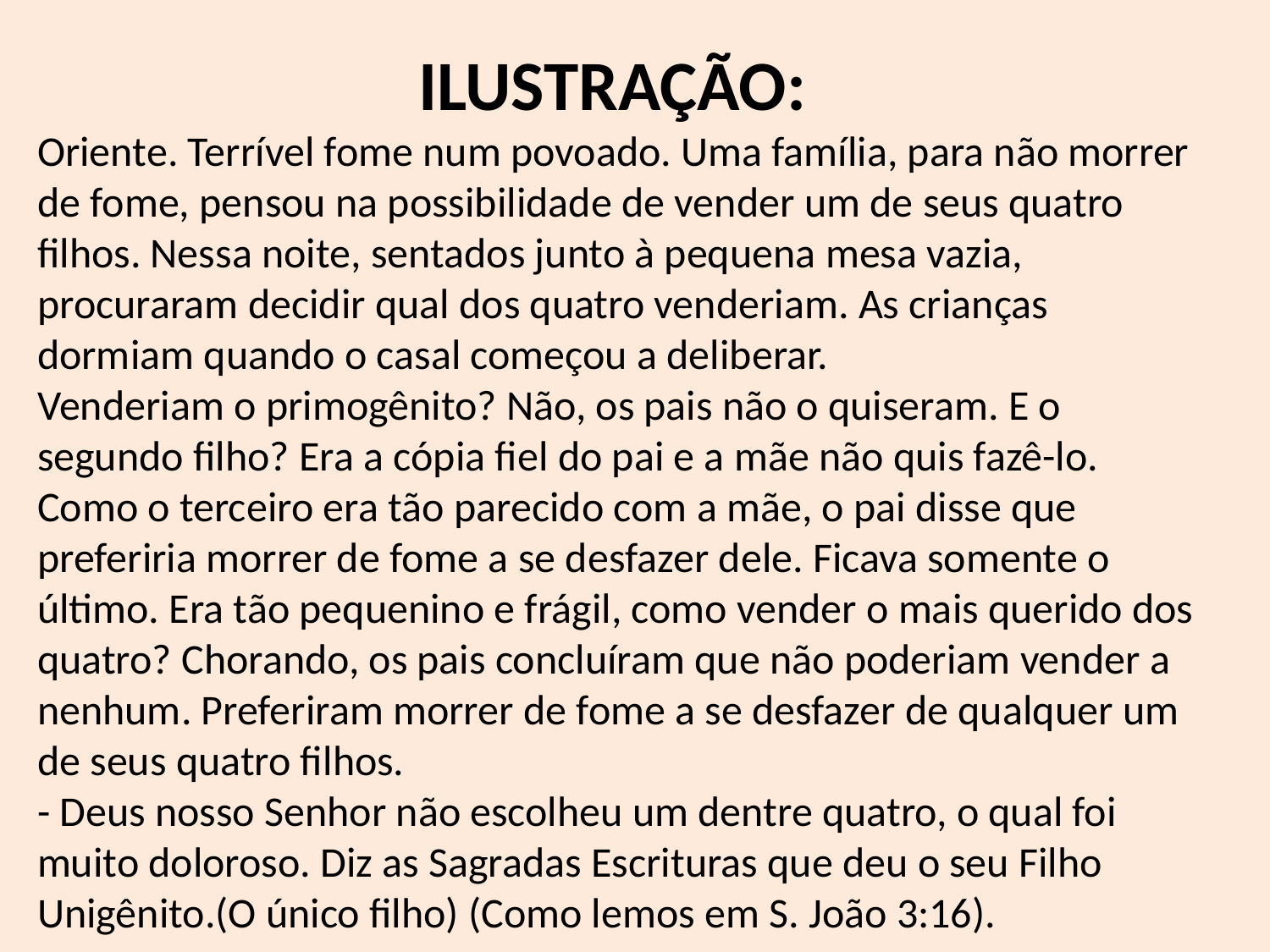

ILUSTRAÇÃO:
Oriente. Terrível fome num povoado. Uma família, para não morrer de fome, pensou na possibilidade de vender um de seus quatro filhos. Nessa noite, sentados junto à pequena mesa vazia, procuraram decidir qual dos quatro venderiam. As crianças dormiam quando o casal começou a deliberar.
Venderiam o primogênito? Não, os pais não o quiseram. E o segundo filho? Era a cópia fiel do pai e a mãe não quis fazê-lo. Como o terceiro era tão parecido com a mãe, o pai disse que preferiria morrer de fome a se desfazer dele. Ficava somente o último. Era tão pequenino e frágil, como vender o mais querido dos quatro? Chorando, os pais concluíram que não poderiam vender a nenhum. Preferiram morrer de fome a se desfazer de qualquer um de seus quatro filhos.
- Deus nosso Senhor não escolheu um dentre quatro, o qual foi muito doloroso. Diz as Sagradas Escrituras que deu o seu Filho Unigênito.(O único filho) (Como lemos em S. João 3:16).